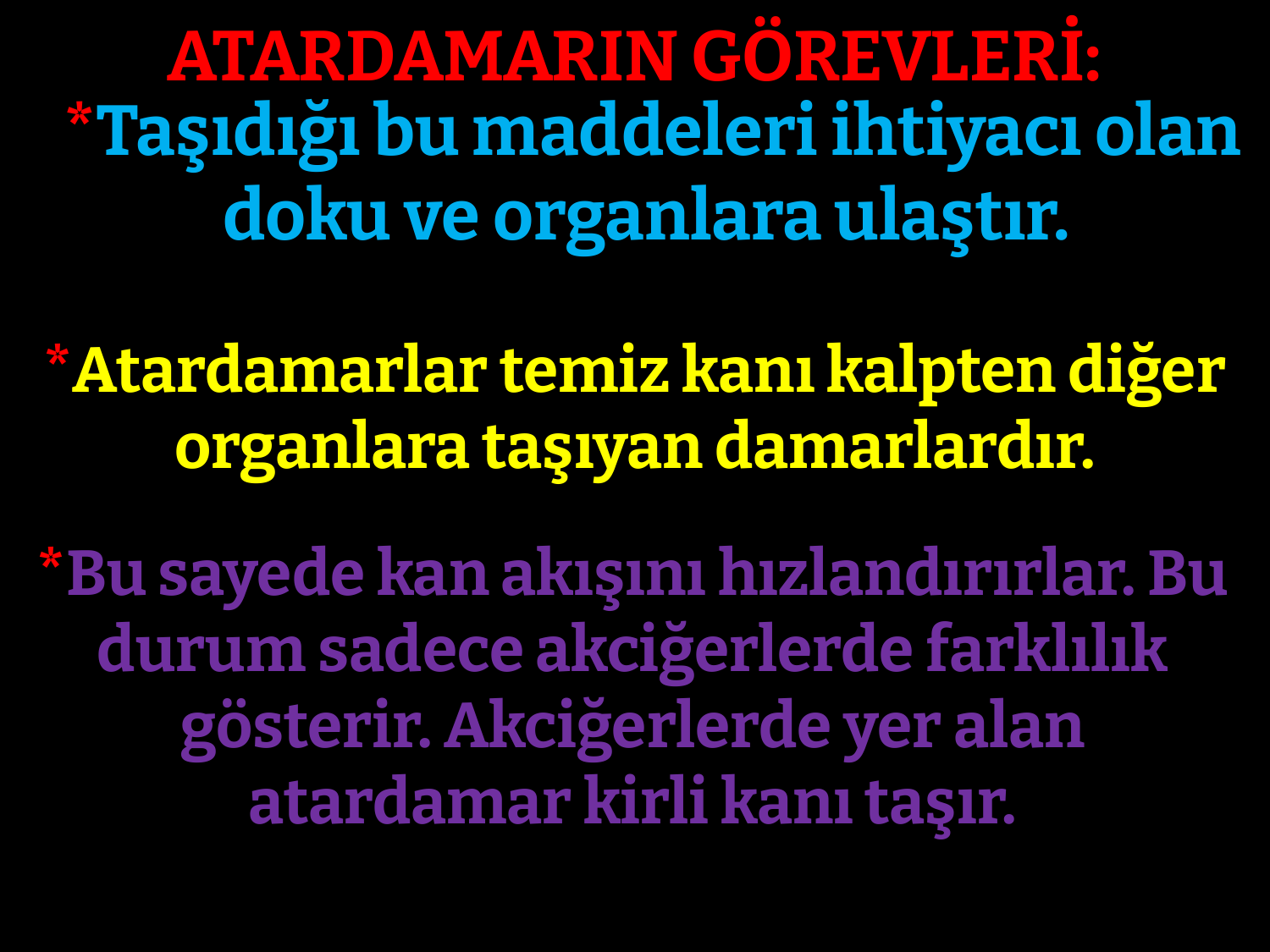

ATARDAMARIN GÖREVLERİ:
*Taşıdığı bu maddeleri ihtiyacı olan doku ve organlara ulaştır.
#
*Atardamarlar temiz kanı kalpten diğer organlara taşıyan damarlardır.
*Bu sayede kan akışını hızlandırırlar. Bu durum sadece akciğerlerde farklılık gösterir. Akciğerlerde yer alan atardamar kirli kanı taşır.